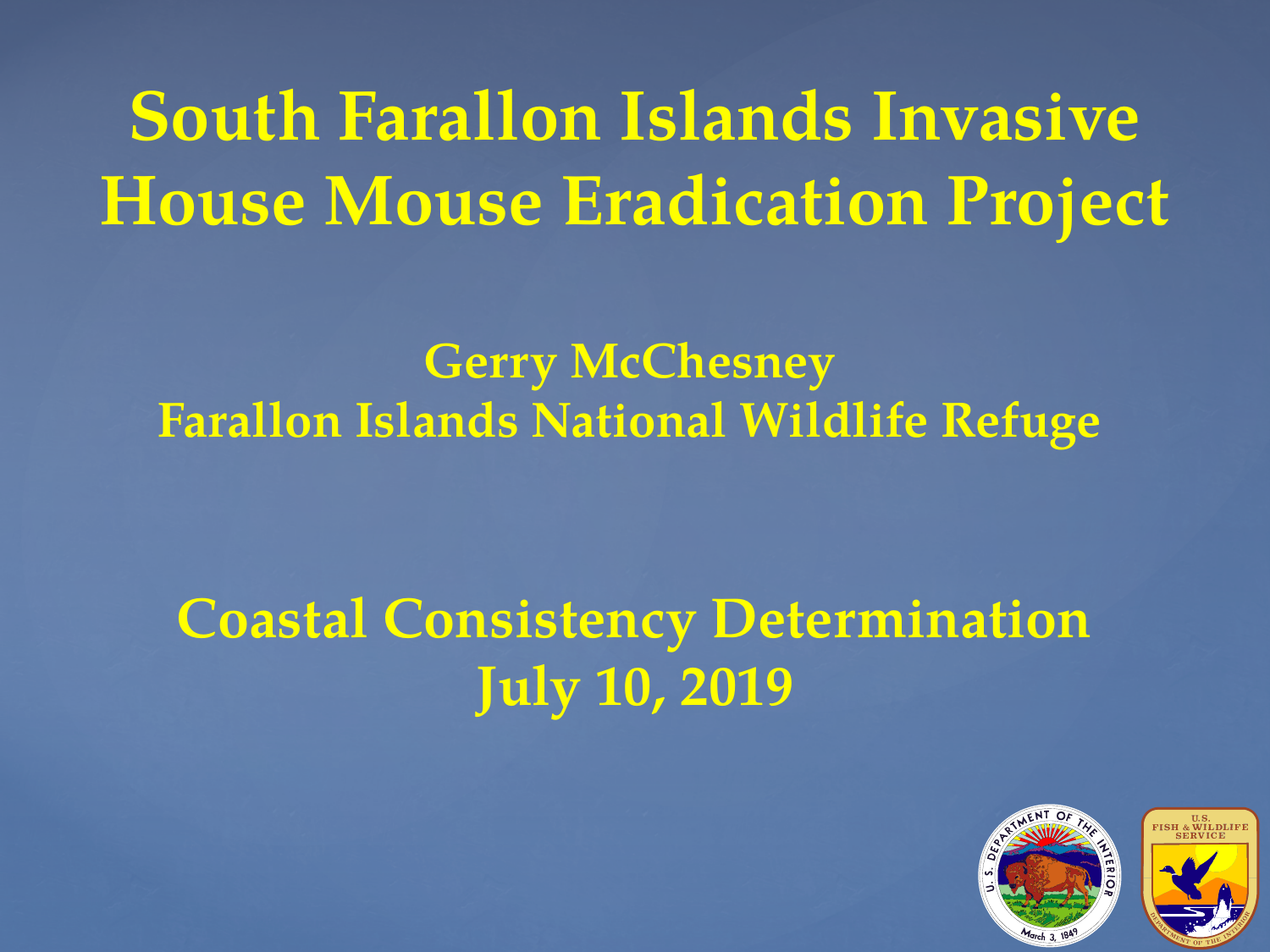

South Farallon Islands Invasive House Mouse Eradication Project
Gerry McChesney
Farallon Islands National Wildlife Refuge

Coastal Consistency Determination
July 10, 2019